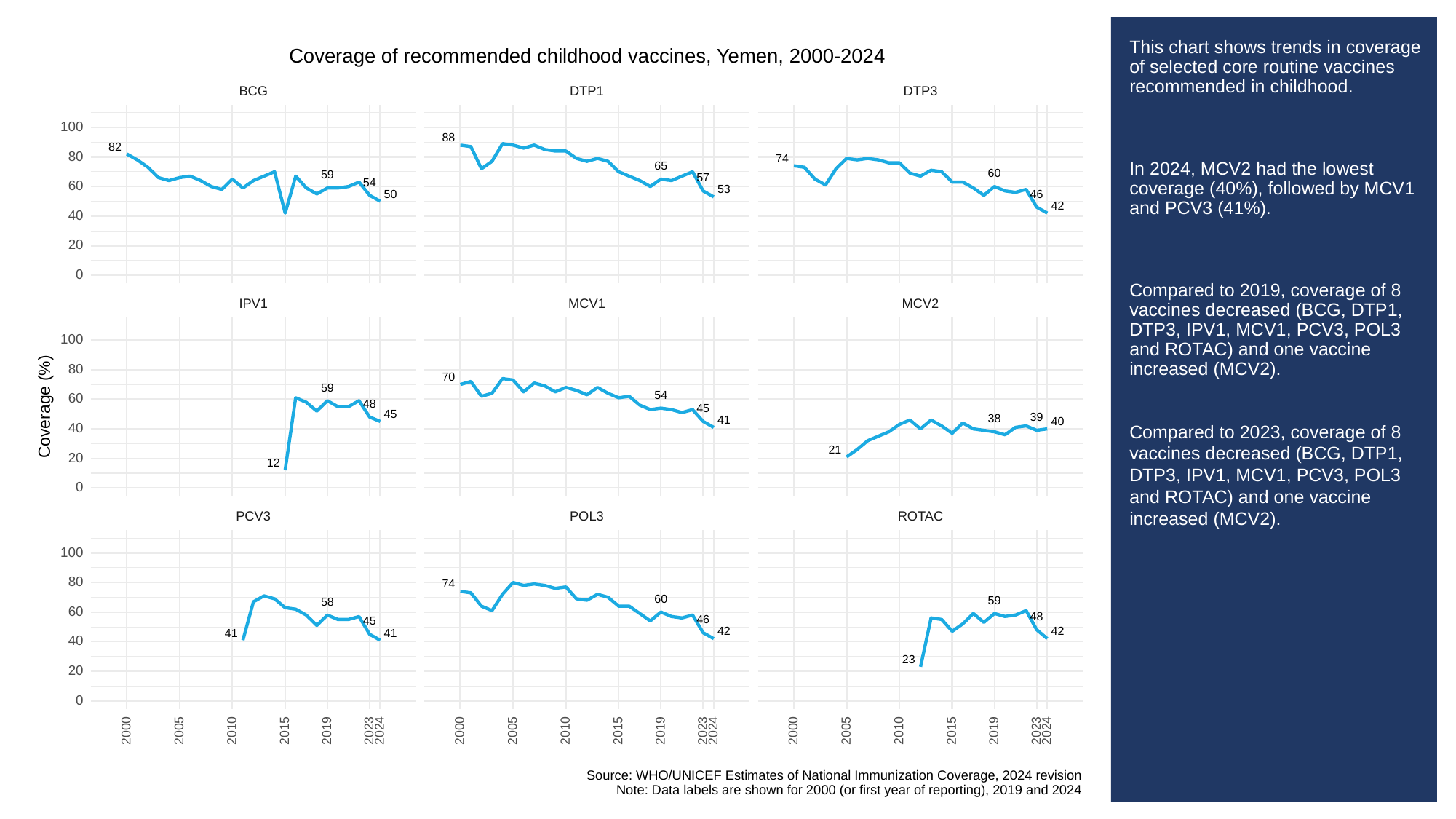

# This chart shows trends in coverage of selected core routine vaccines recommended in childhood.

In 2024, MCV2 had the lowest coverage (40%), followed by MCV1 and PCV3 (41%).

Compared to 2019, coverage of 8 vaccines decreased (BCG, DTP1, DTP3, IPV1, MCV1, PCV3, POL3 and ROTAC) and one vaccine increased (MCV2).

Compared to 2023, coverage of 8 vaccines decreased (BCG, DTP1, DTP3, IPV1, MCV1, PCV3, POL3 and ROTAC) and one vaccine increased (MCV2).

Coverage of recommended childhood vaccines, Yemen, 2000-2024
BCG
DTP3
DTP1

100

88

82

80

74

65
60
59

57
54
60
53

50
46

42
40

20

0

MCV1
MCV2
IPV1

100

80

70

59

54
60

Coverage (%)

48
45
45
39

38
41
40

40

21
20

12

0

POL3
PCV3
ROTAC

100

80
74

60

59

58
60

48
46
45

42
42
41
41
40

23

20

0

2023
2023
2023
2000
2005
2010
2015
2019
2024
2000
2005
2010
2015
2019
2024
2000
2005
2010
2015
2019
2024
Source: WHO/UNICEF Estimates of National Immunization Coverage, 2024 revision
Note: Data labels are shown for 2000 (or first year of reporting), 2019 and 2024